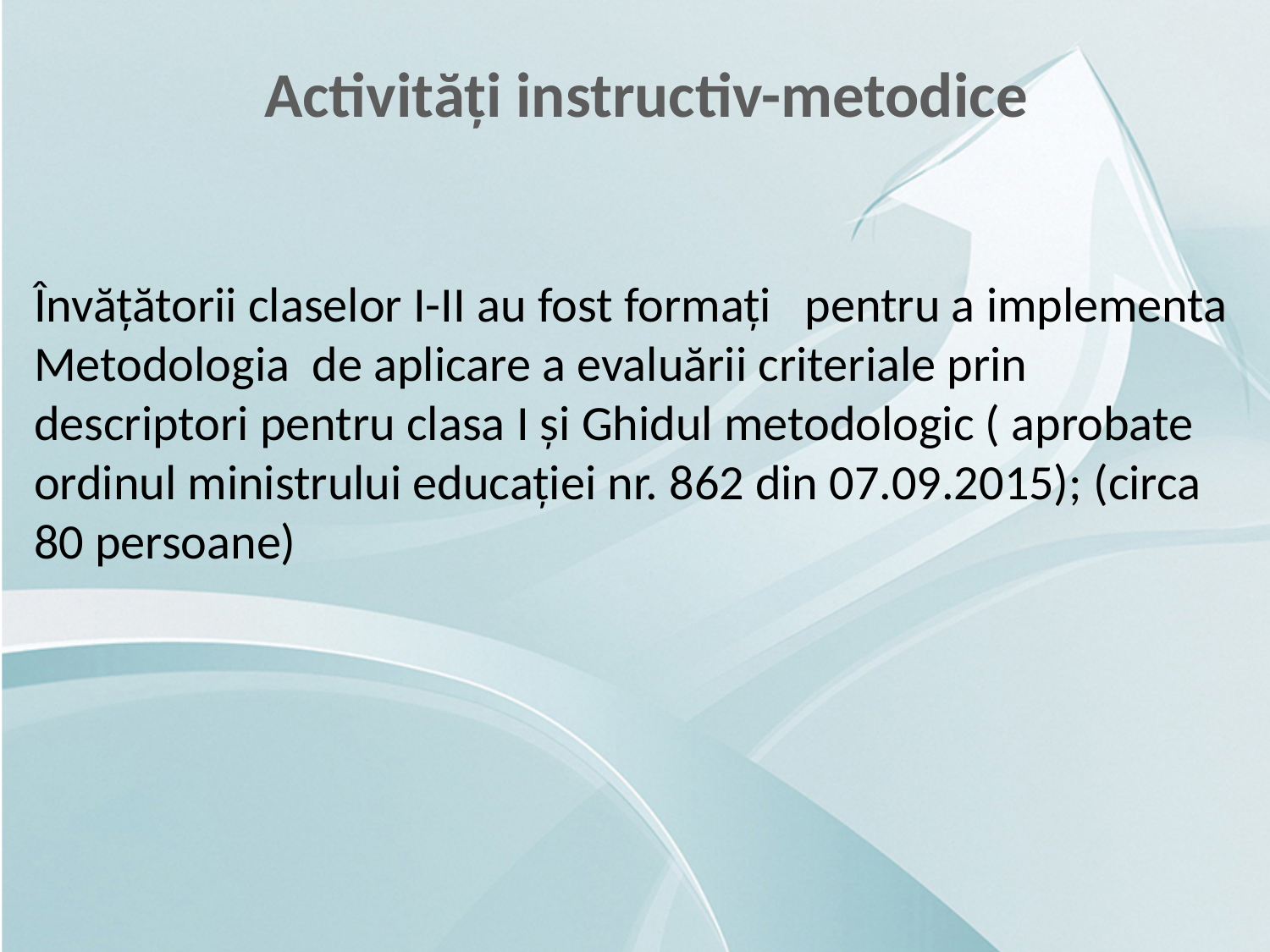

Activități instructiv-metodice
Învățătorii claselor I-II au fost formați   pentru a implementa Metodologia  de aplicare a evaluării criteriale prin descriptori pentru clasa I și Ghidul metodologic ( aprobate ordinul ministrului educației nr. 862 din 07.09.2015); (circa 80 persoane)